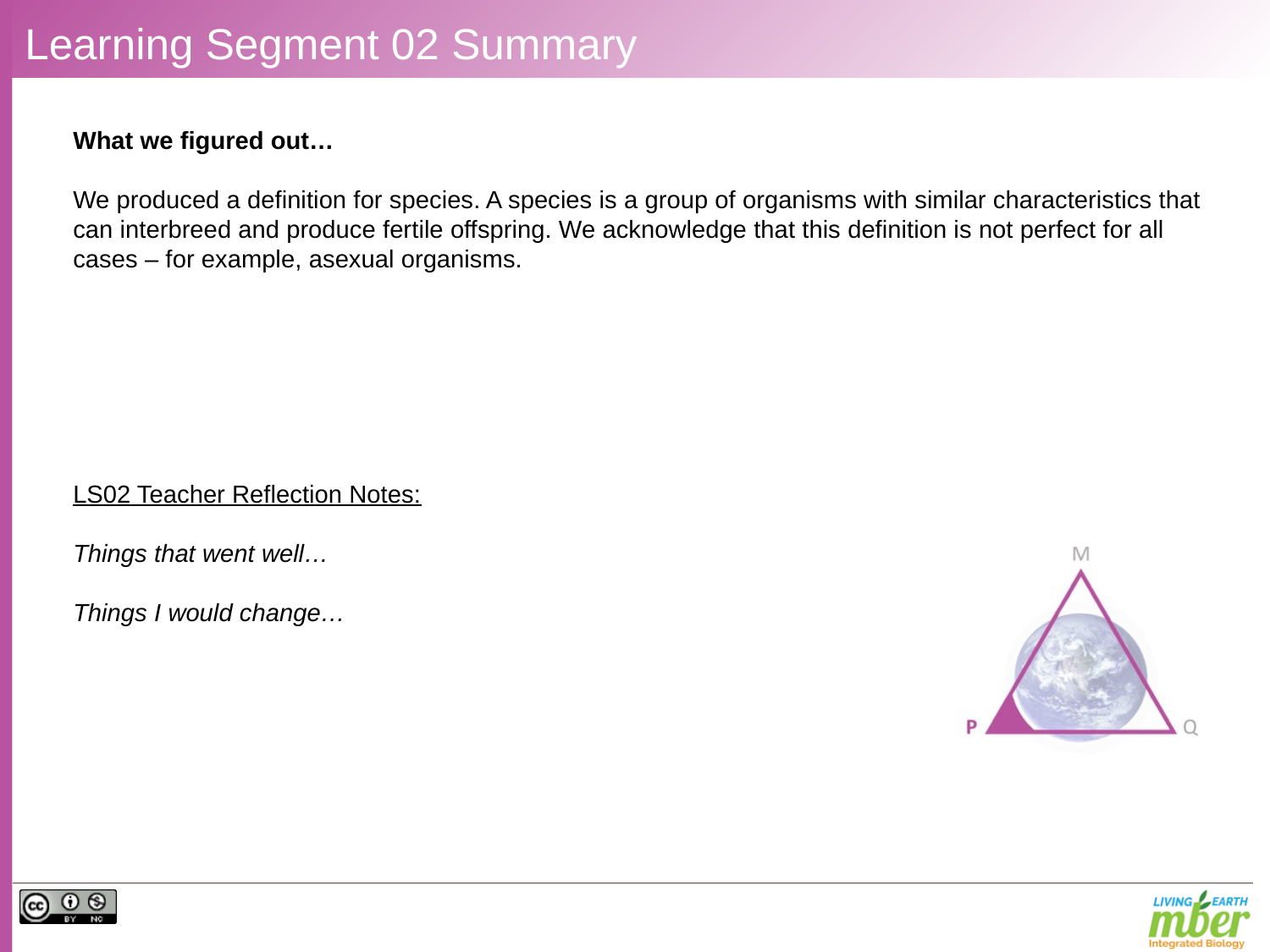

# Learning Segment 02 Summary
What we figured out…

We produced a definition for species. A species is a group of organisms with similar characteristics that can interbreed and produce fertile offspring. We acknowledge that this definition is not perfect for all cases – for example, asexual organisms.

LS02 Teacher Reflection Notes:

Things that went well…

Things I would change…